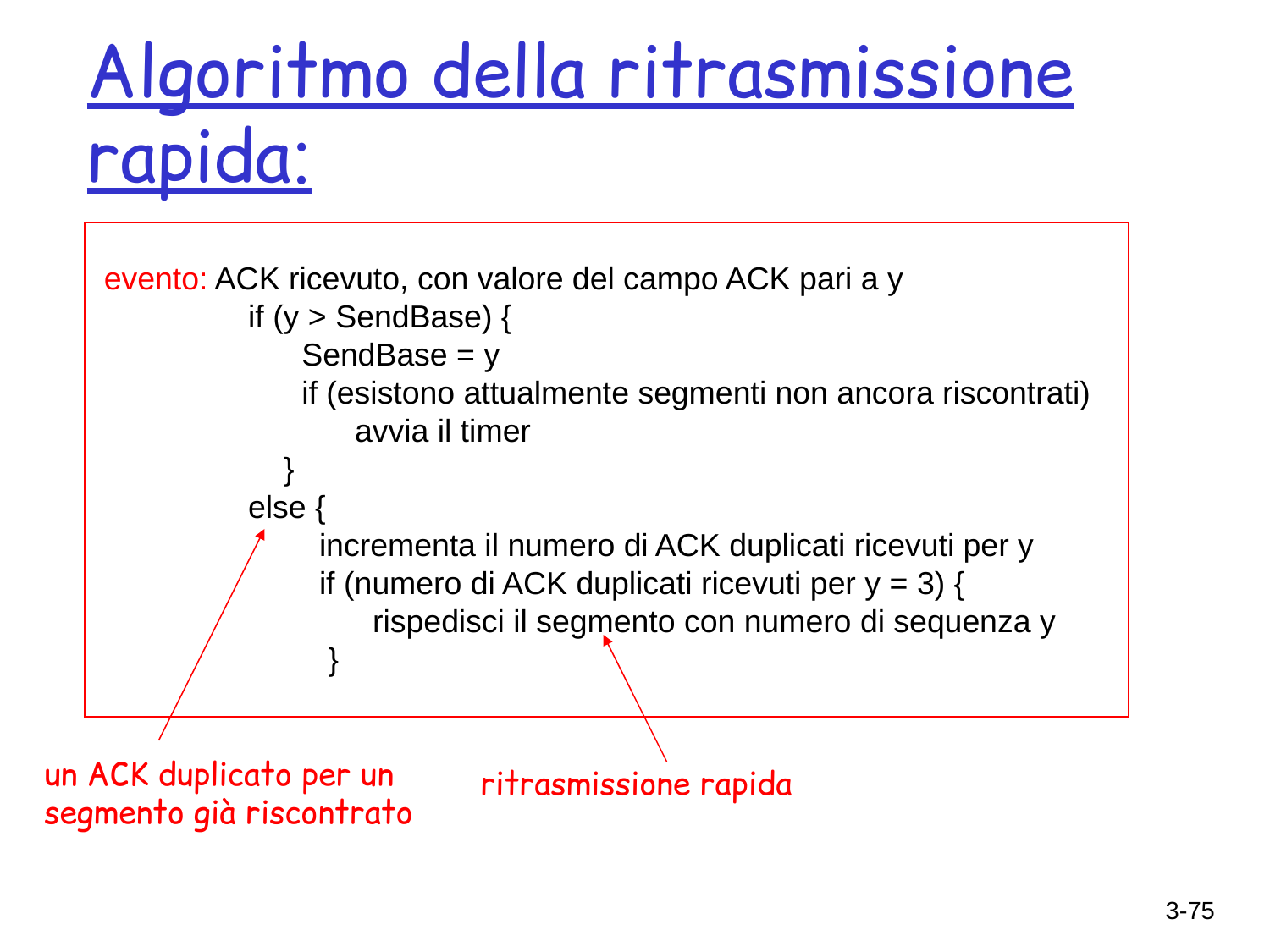

# Algoritmo della ritrasmissione rapida:

 evento: ACK ricevuto, con valore del campo ACK pari a y
                 if (y > SendBase) {
                       SendBase = y
                       if (esistono attualmente segmenti non ancora riscontrati)
                             avvia il timer
                     }
                 else {
                         incrementa il numero di ACK duplicati ricevuti per y
                         if (numero di ACK duplicati ricevuti per y = 3) {
                               rispedisci il segmento con numero di sequenza y
                          }

un ACK duplicato per un
segmento già riscontrato
ritrasmissione rapida
3-75